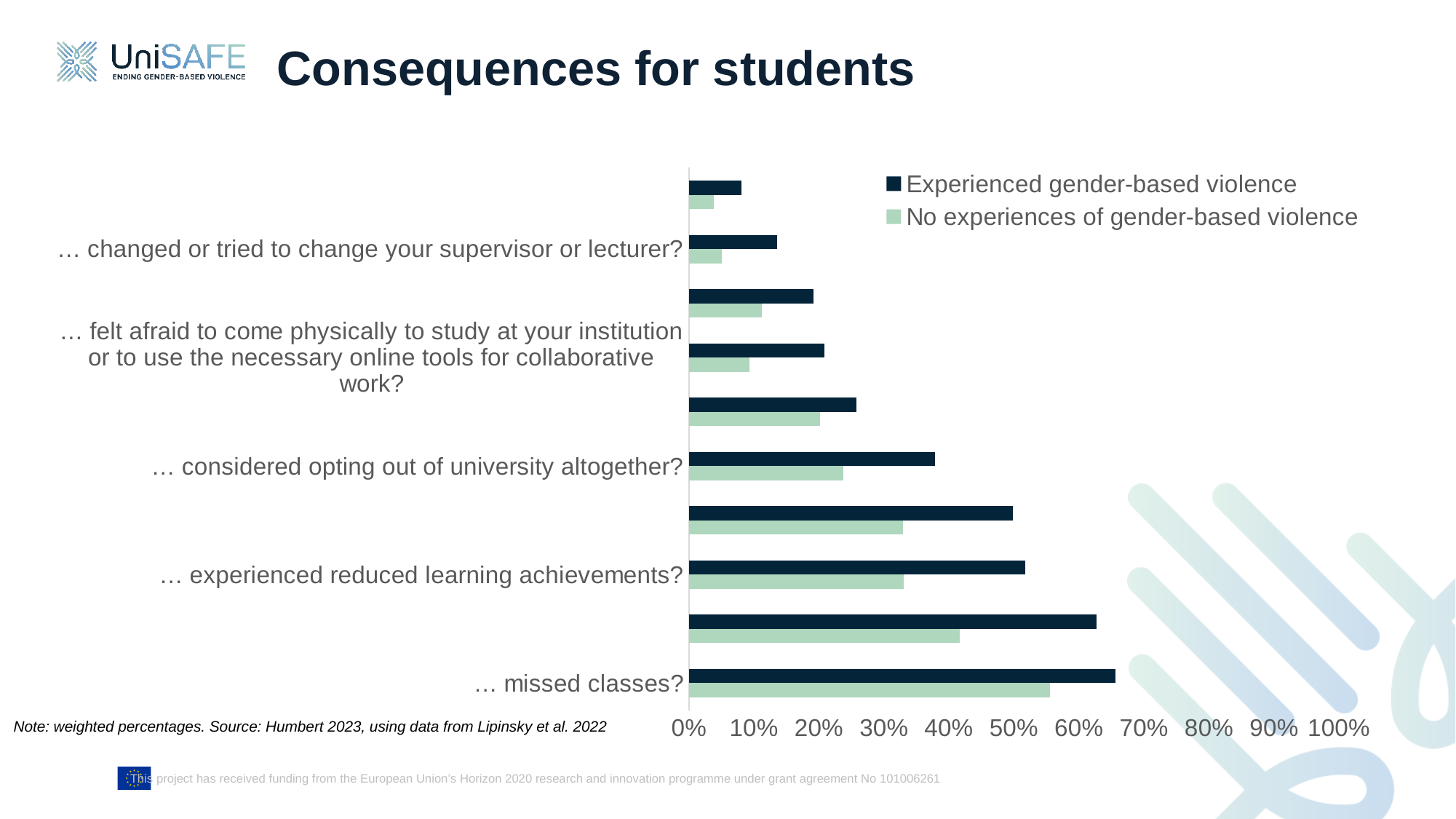

# Consequences for students

### Chart

| Category | No experiences of gender-based violence | Experienced gender-based violence |
|---|---|---|
| … missed classes? | 0.5554055 | 0.6565755 |
| … felt dissatisfied with the course of your studies? | 0.4171131 | 0.6274937 |
| … experienced reduced learning achievements? | 0.3309086 | 0.5179389 |
| …. disengaged from your fellow students? | 0.3293066 | 0.4985509 |
| … considered opting out of university altogether? | 0.2370809 | 0.3790989 |
| … dropped a course? | 0.2016407 | 0.2581422 |
| … felt afraid to come physically to study at your institution or to use the necessary online tools for collaborative work? | 0.0926647 | 0.2084526 |
| … decided not to pursue further studies (e.g. not considered postgraduate studies)? | 0.1119909 | 0.1918297 |
| … changed or tried to change your supervisor or lecturer? | 0.0512202 | 0.1352612 |
| … tried to change institution? | 0.0381924 | 0.0803667 |
Note: weighted percentages. Source: Humbert 2023, using data from Lipinsky et al. 2022